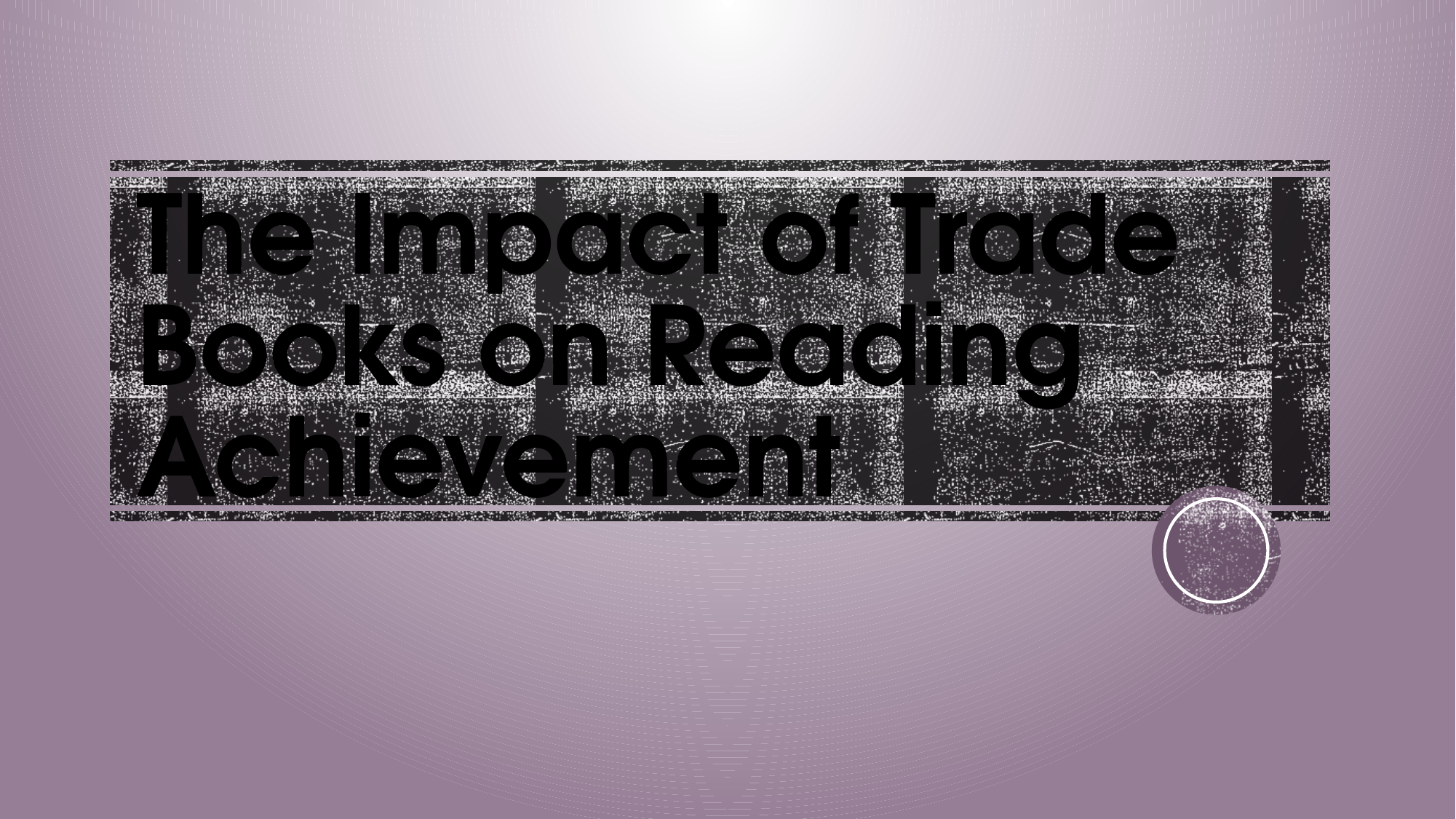

# The Impact of Trade Books on Reading Achievement